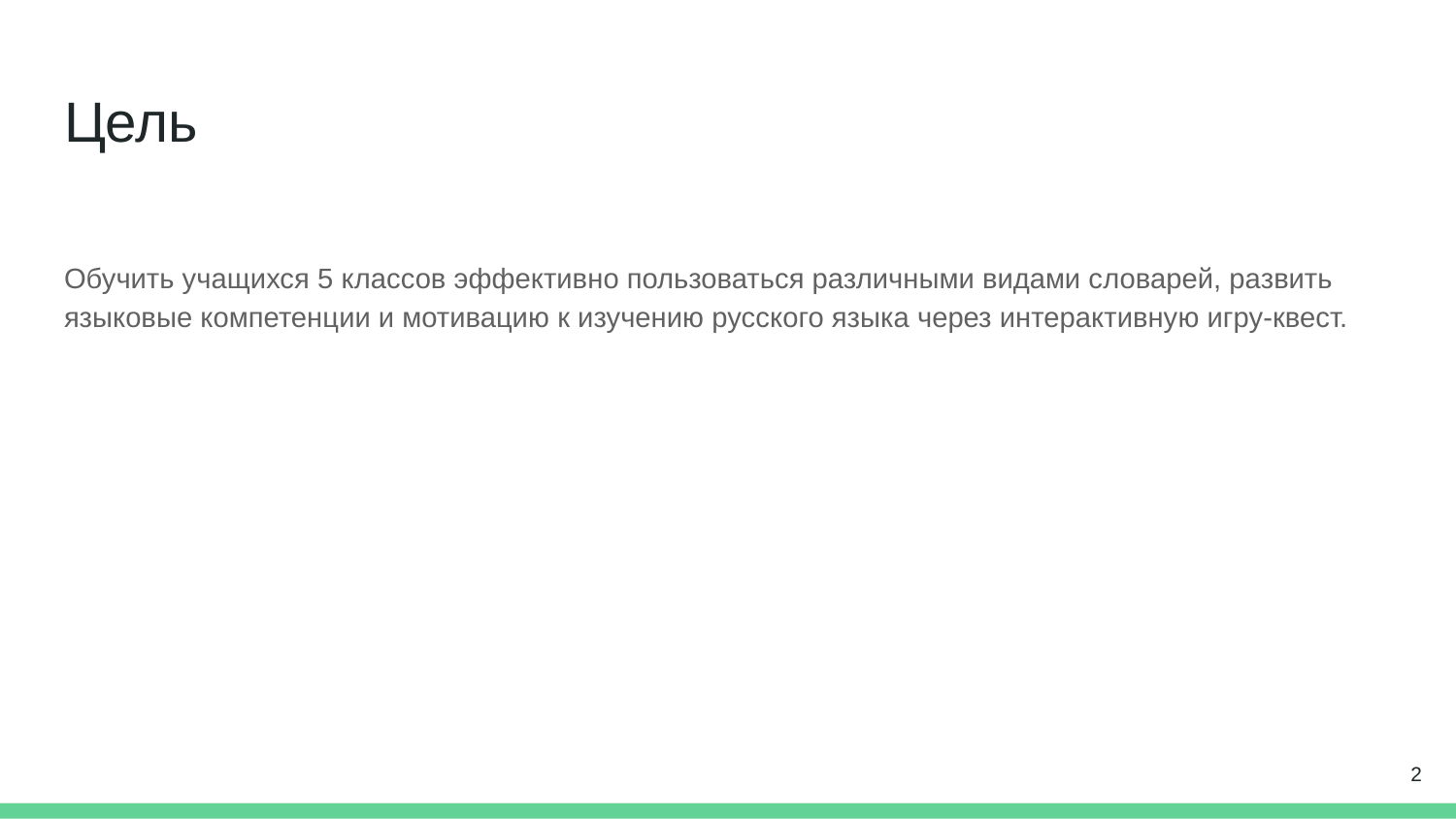

# Цель
Обучить учащихся 5 классов эффективно пользоваться различными видами словарей, развить языковые компетенции и мотивацию к изучению русского языка через интерактивную игру-квест.
2